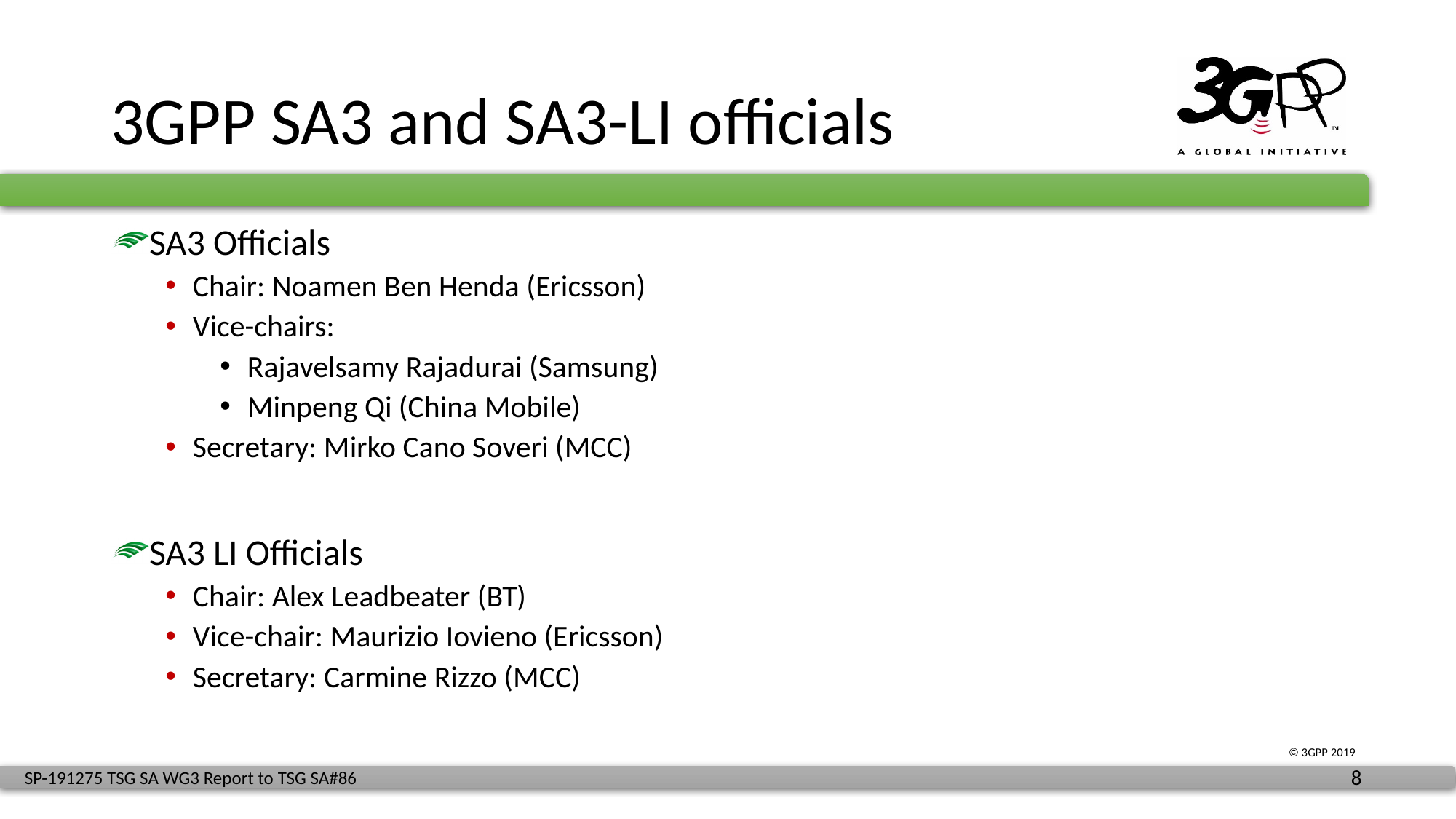

# 3GPP SA3 and SA3-LI officials
SA3 Officials
Chair: Noamen Ben Henda (Ericsson)
Vice-chairs:
Rajavelsamy Rajadurai (Samsung)
Minpeng Qi (China Mobile)
Secretary: Mirko Cano Soveri (MCC)

SA3 LI Officials
Chair: Alex Leadbeater (BT)
Vice-chair: Maurizio Iovieno (Ericsson)
Secretary: Carmine Rizzo (MCC)